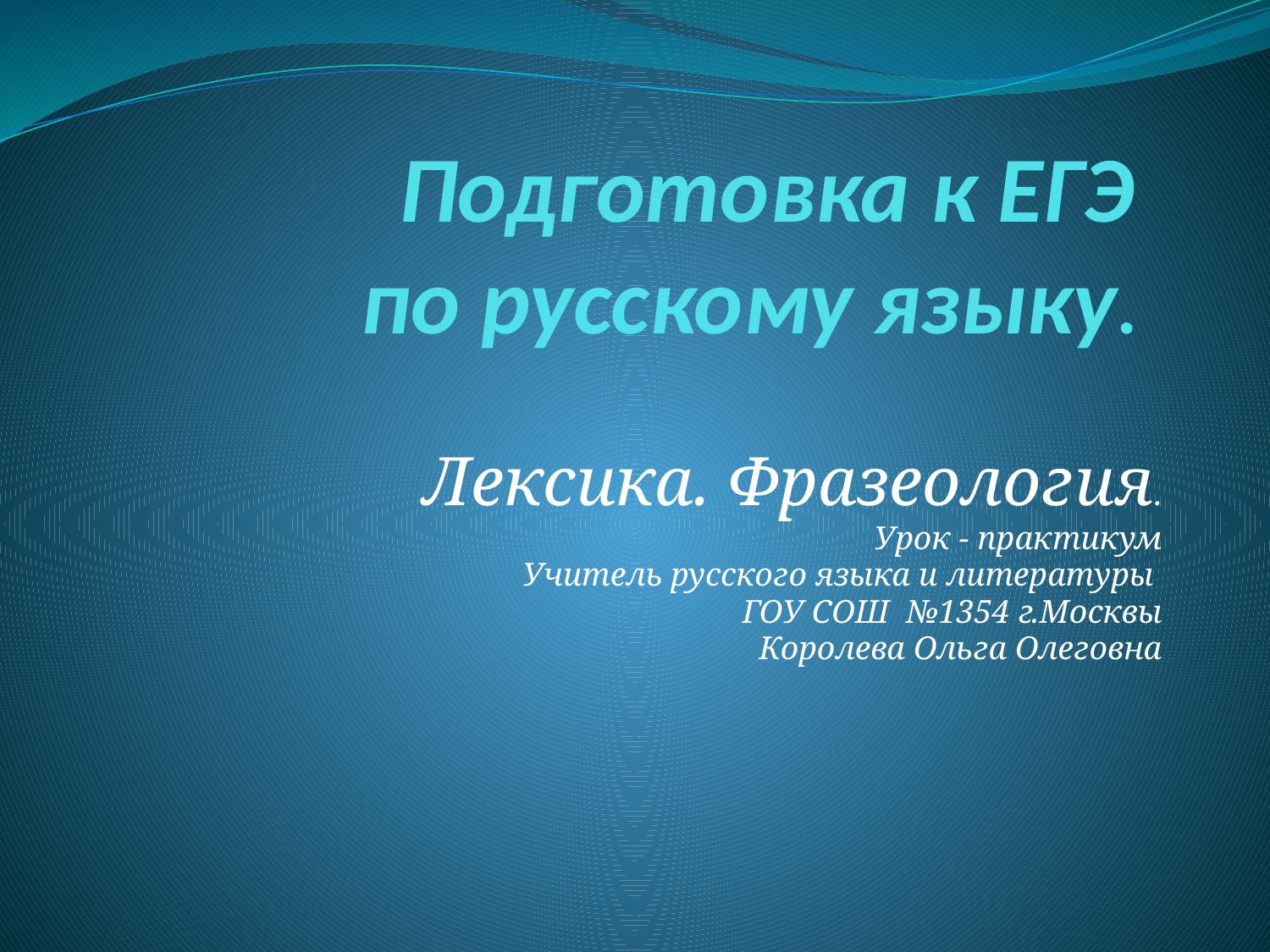

# Подготовка к ЕГЭ по русскому языку.
Лексика. Фразеология.
Урок - практикум
Учитель русского языка и литературы
ГОУ СОШ  №1354 г.Москвы
Королева Ольга Олеговна